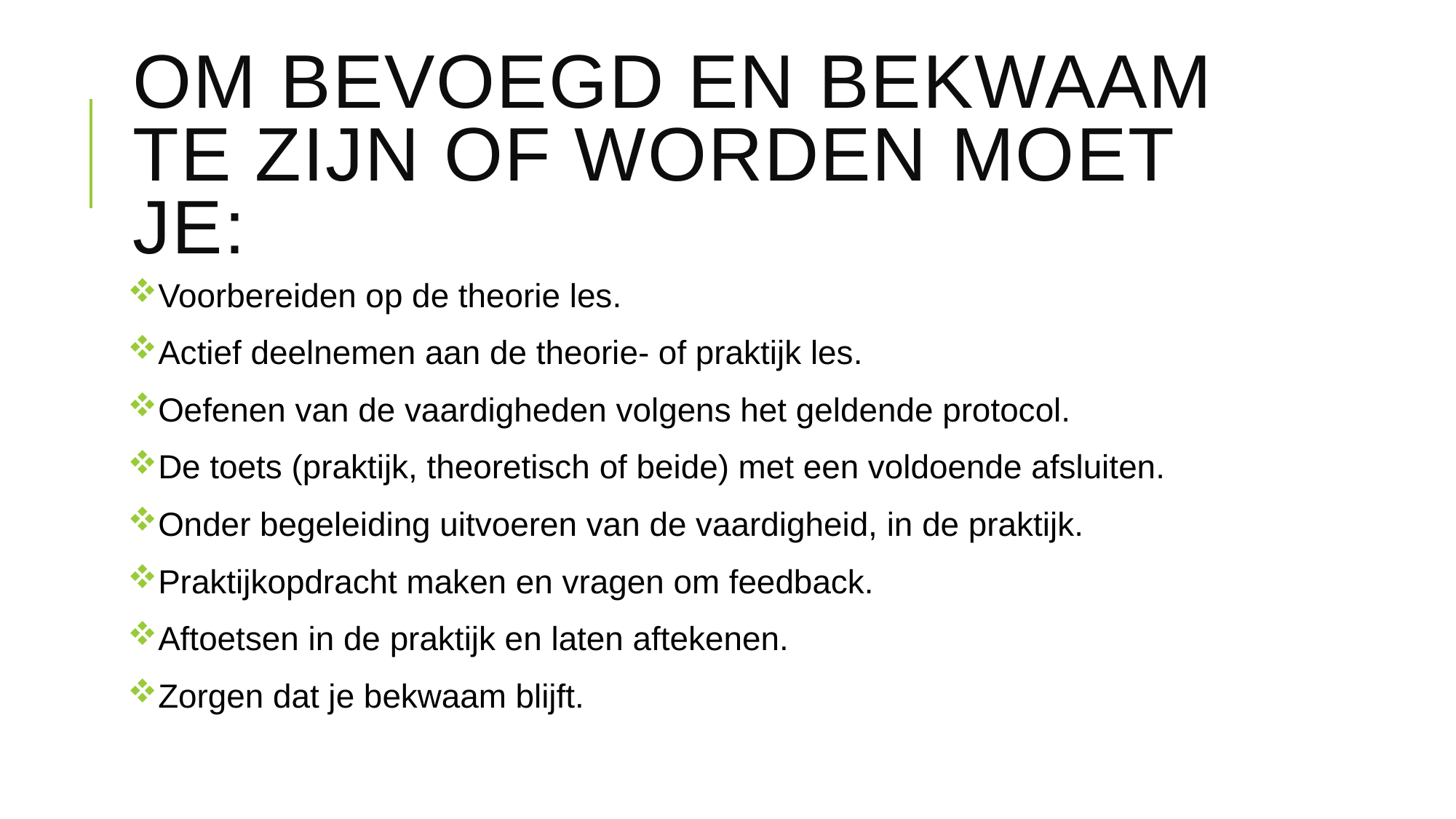

# Om bevoegd en bekwaam te zijn of worden moet je:
Voorbereiden op de theorie les.
Actief deelnemen aan de theorie- of praktijk les.
Oefenen van de vaardigheden volgens het geldende protocol.
De toets (praktijk, theoretisch of beide) met een voldoende afsluiten.
Onder begeleiding uitvoeren van de vaardigheid, in de praktijk.
Praktijkopdracht maken en vragen om feedback.
Aftoetsen in de praktijk en laten aftekenen.
Zorgen dat je bekwaam blijft.